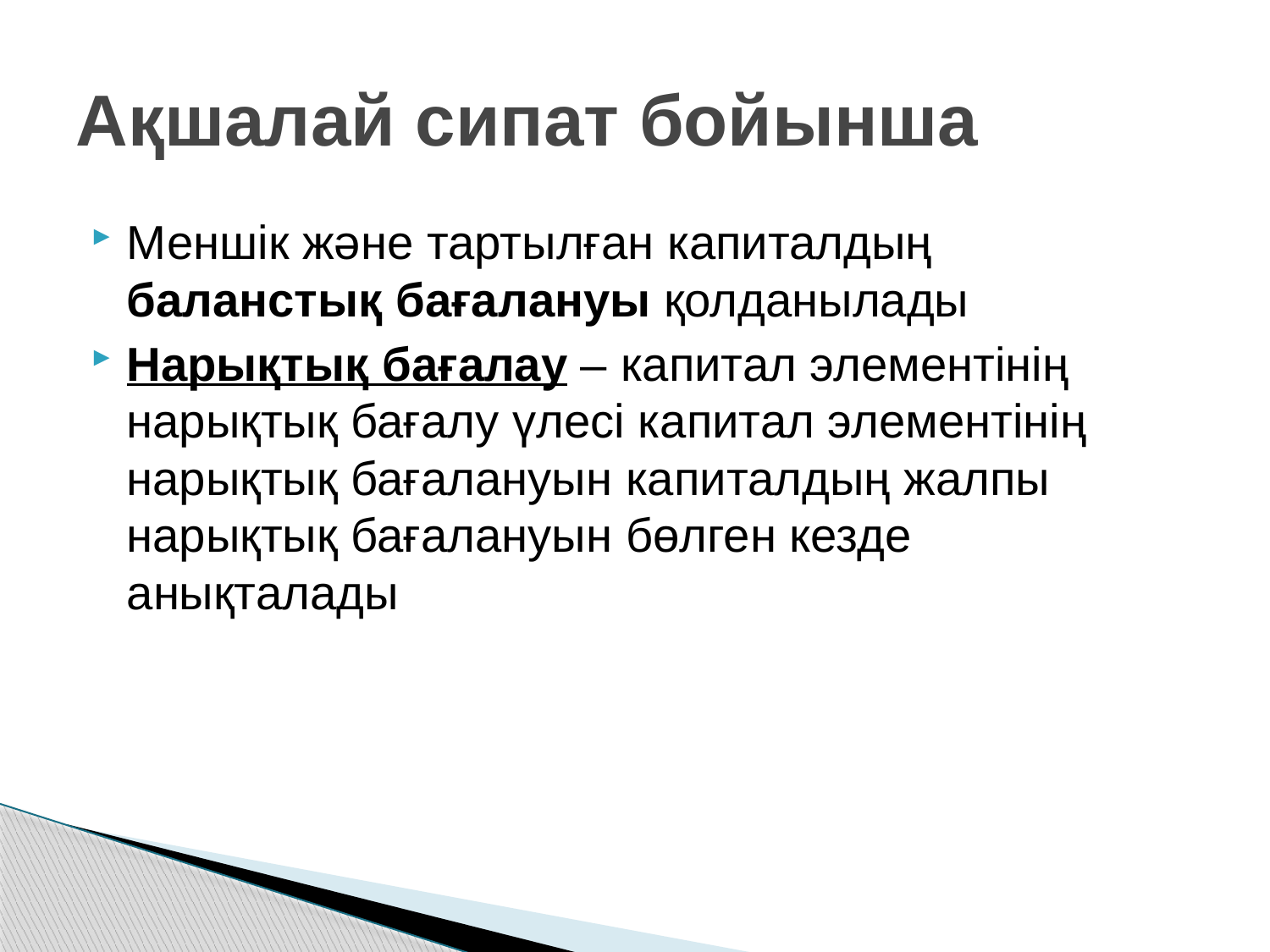

# Ақшалай сипат бойынша
Меншік және тартылған капиталдың баланстық бағалануы қолданылады
Нарықтық бағалау – капитал элементінің нарықтық бағалу үлесі капитал элементінің нарықтық бағалануын капиталдың жалпы нарықтық бағалануын бөлген кезде анықталады